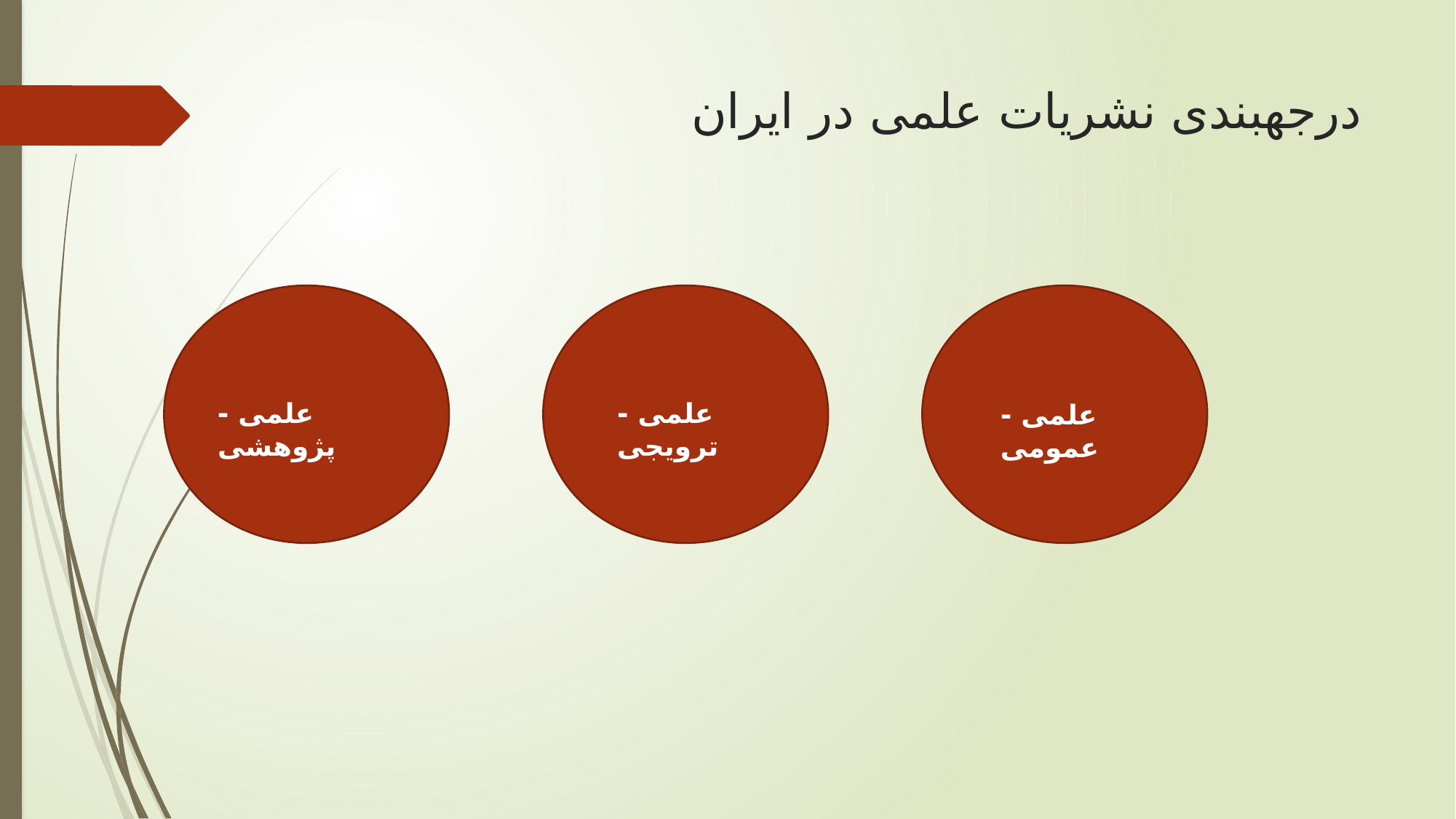

# درجه‏بندی نشریات علمی در ایران

علمی - پژوهشی
علمی - ترویجی
علمی - عمومی